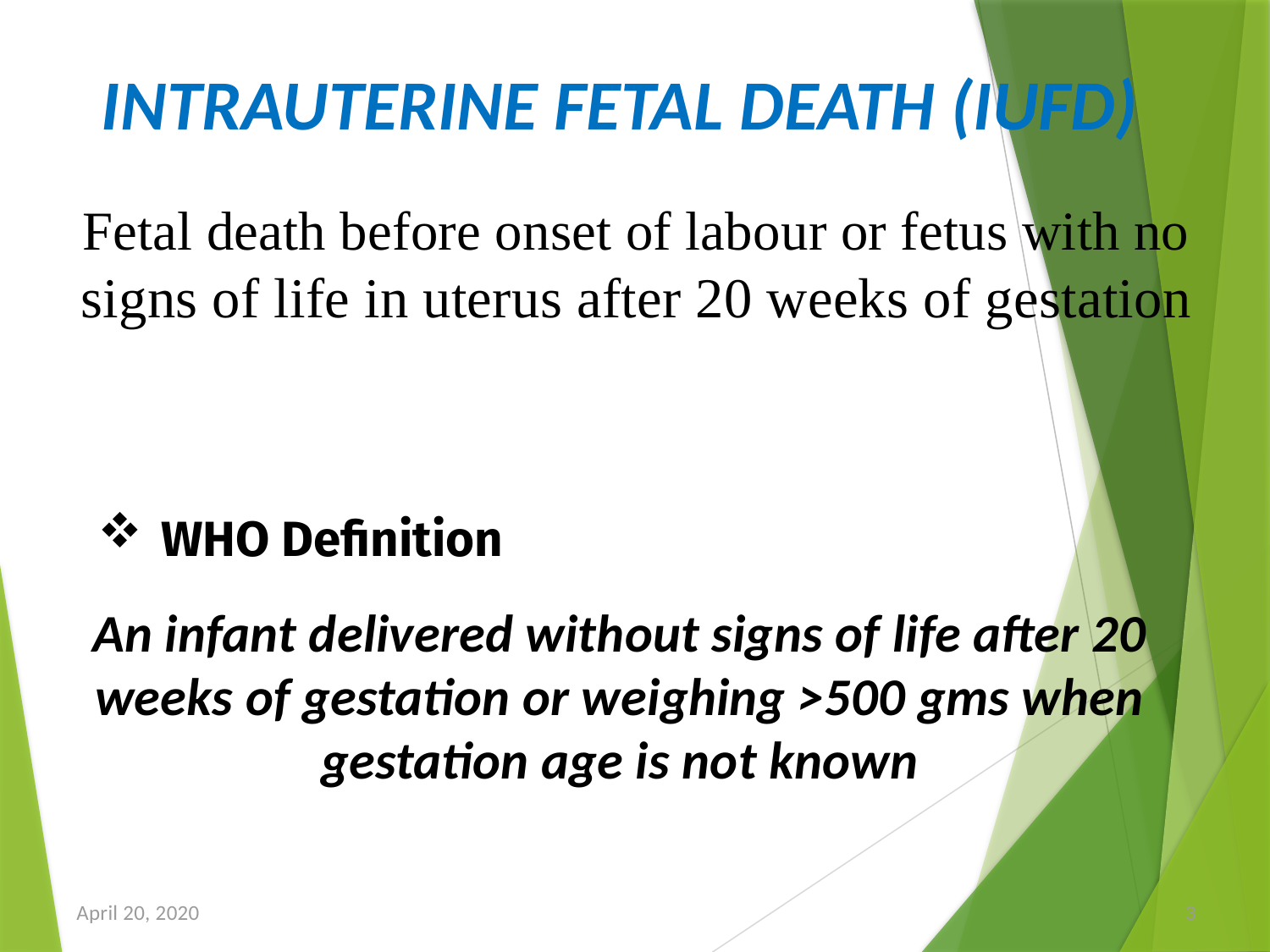

INTRAUTERINE FETAL DEATH (IUFD)
Fetal death before onset of labour or fetus with no signs of life in uterus after 20 weeks of gestation
WHO Definition
An infant delivered without signs of life after 20 weeks of gestation or weighing >500 gms when gestation age is not known

April 20, 2020
3